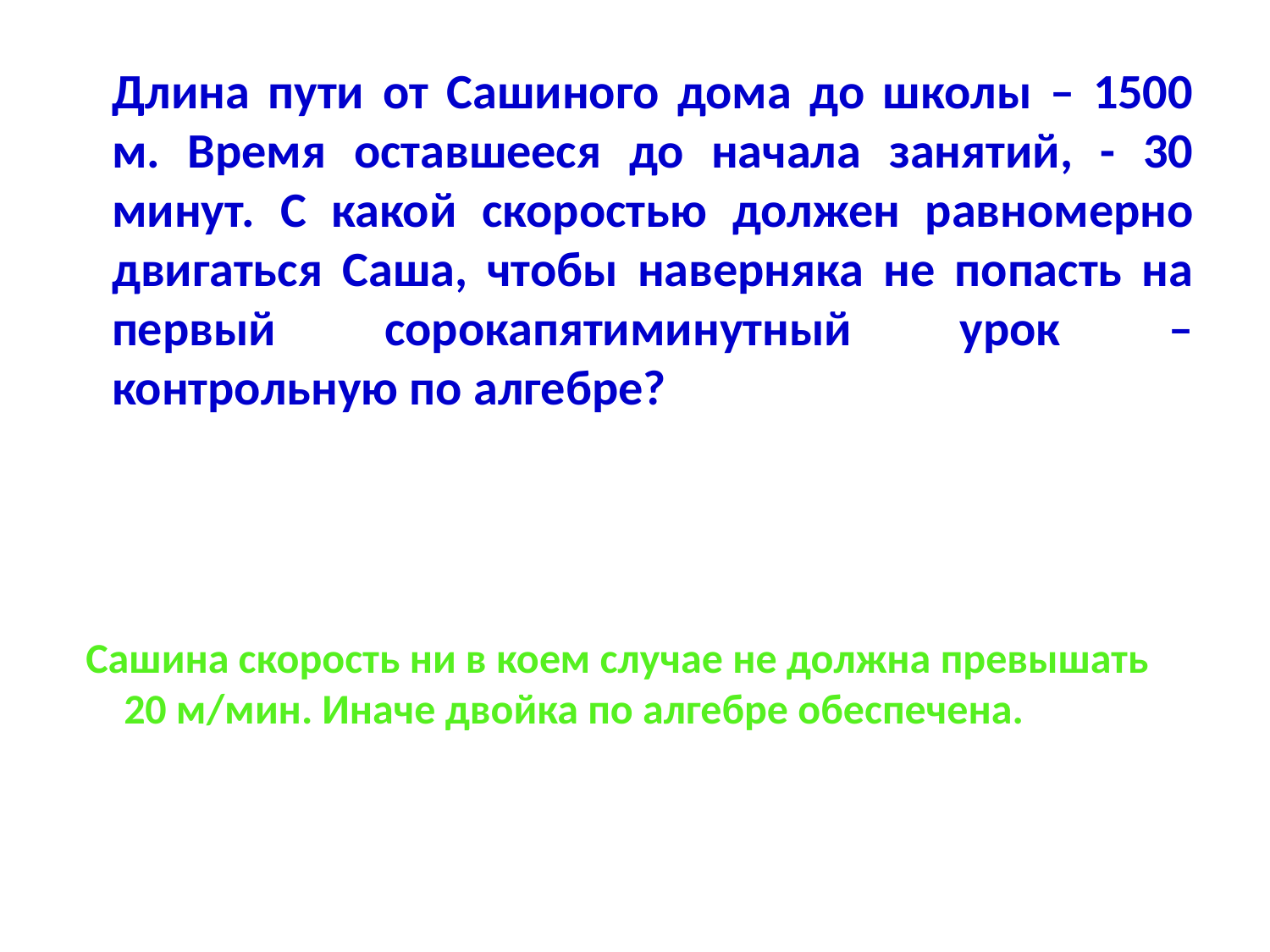

# Длина пути от Сашиного дома до школы – 1500 м. Время оставшееся до начала занятий, - 30 минут. С какой скоростью должен равномерно двигаться Саша, чтобы наверняка не попасть на первый сорокапятиминутный урок – контрольную по алгебре?
 Сашина скорость ни в коем случае не должна превышать 20 м/мин. Иначе двойка по алгебре обеспечена.